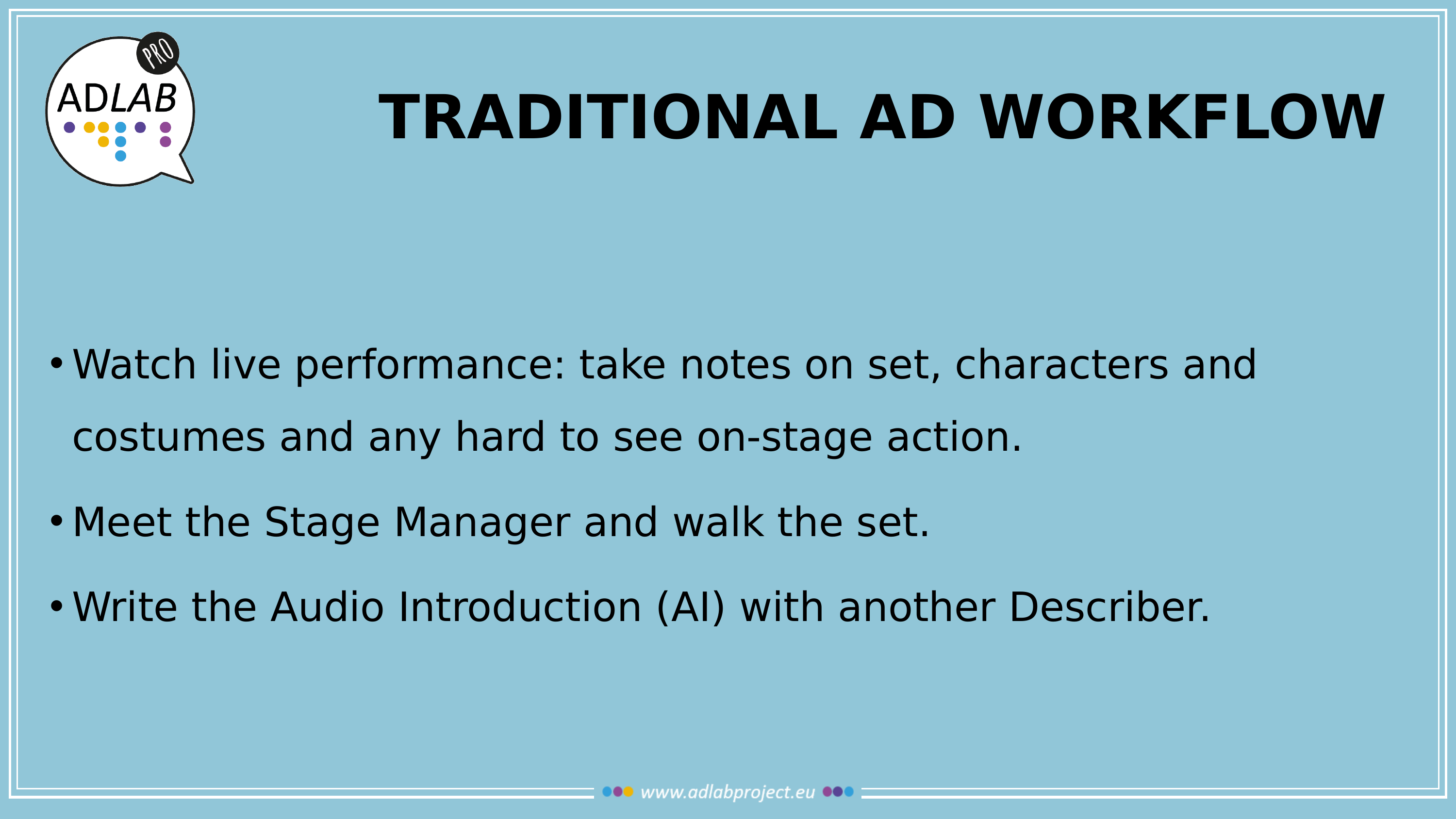

# Traditional ad workflow

Watch live performance: take notes on set, characters and costumes and any hard to see on-stage action.
Meet the Stage Manager and walk the set.
Write the Audio Introduction (AI) with another Describer.